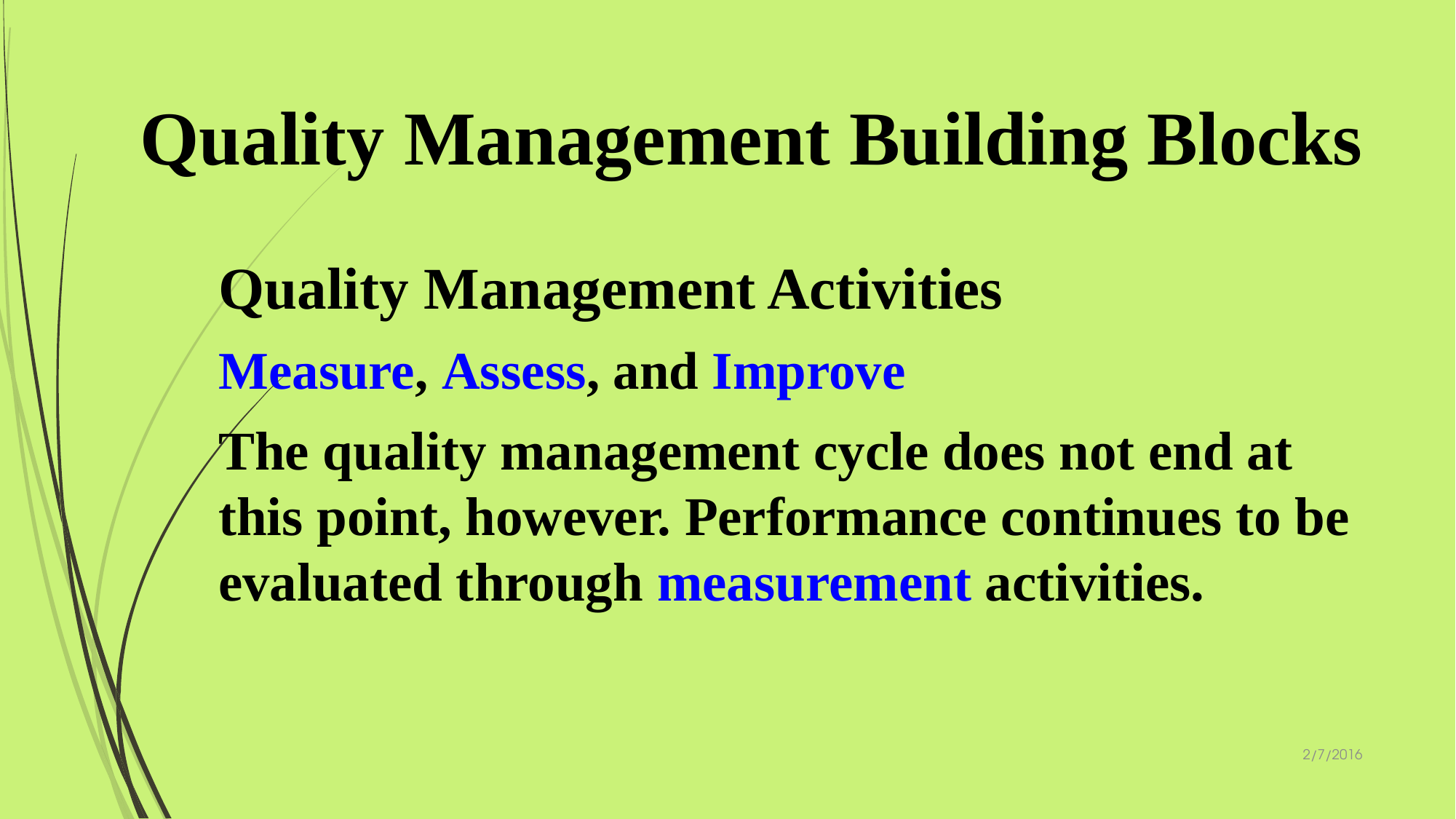

# Quality Management Building Blocks
Quality Management Activities
Measure, Assess, and Improve
The quality management cycle does not end at this point, however. Performance continues to be evaluated through measurement activities.

2/7/2016
Mohammed Alnaif Ph.D.